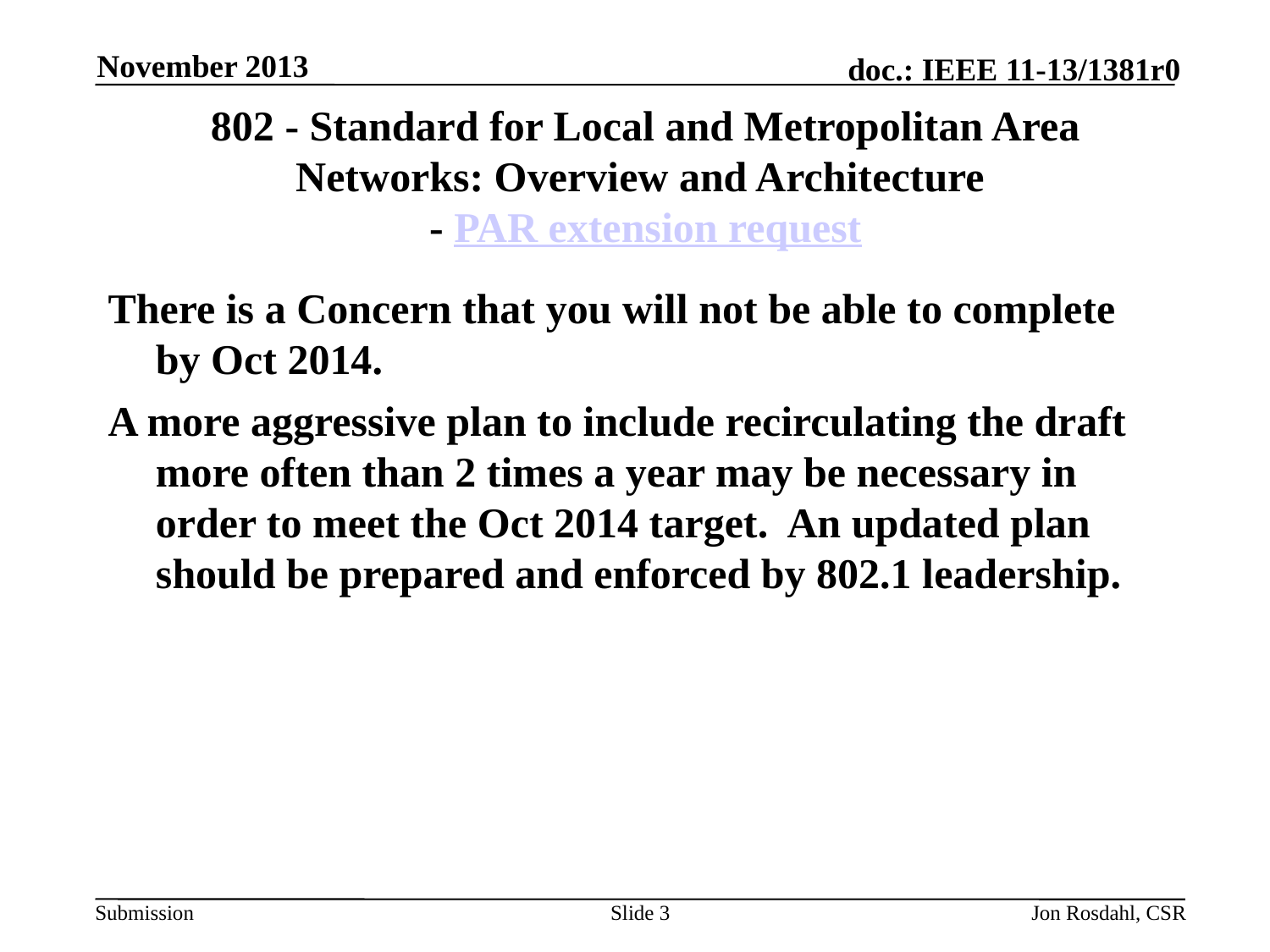

November 2013
# 802 - Standard for Local and Metropolitan Area Networks: Overview and Architecture - PAR extension request
There is a Concern that you will not be able to complete by Oct 2014.
A more aggressive plan to include recirculating the draft more often than 2 times a year may be necessary in order to meet the Oct 2014 target.  An updated plan should be prepared and enforced by 802.1 leadership.

Slide 3
Jon Rosdahl, CSR